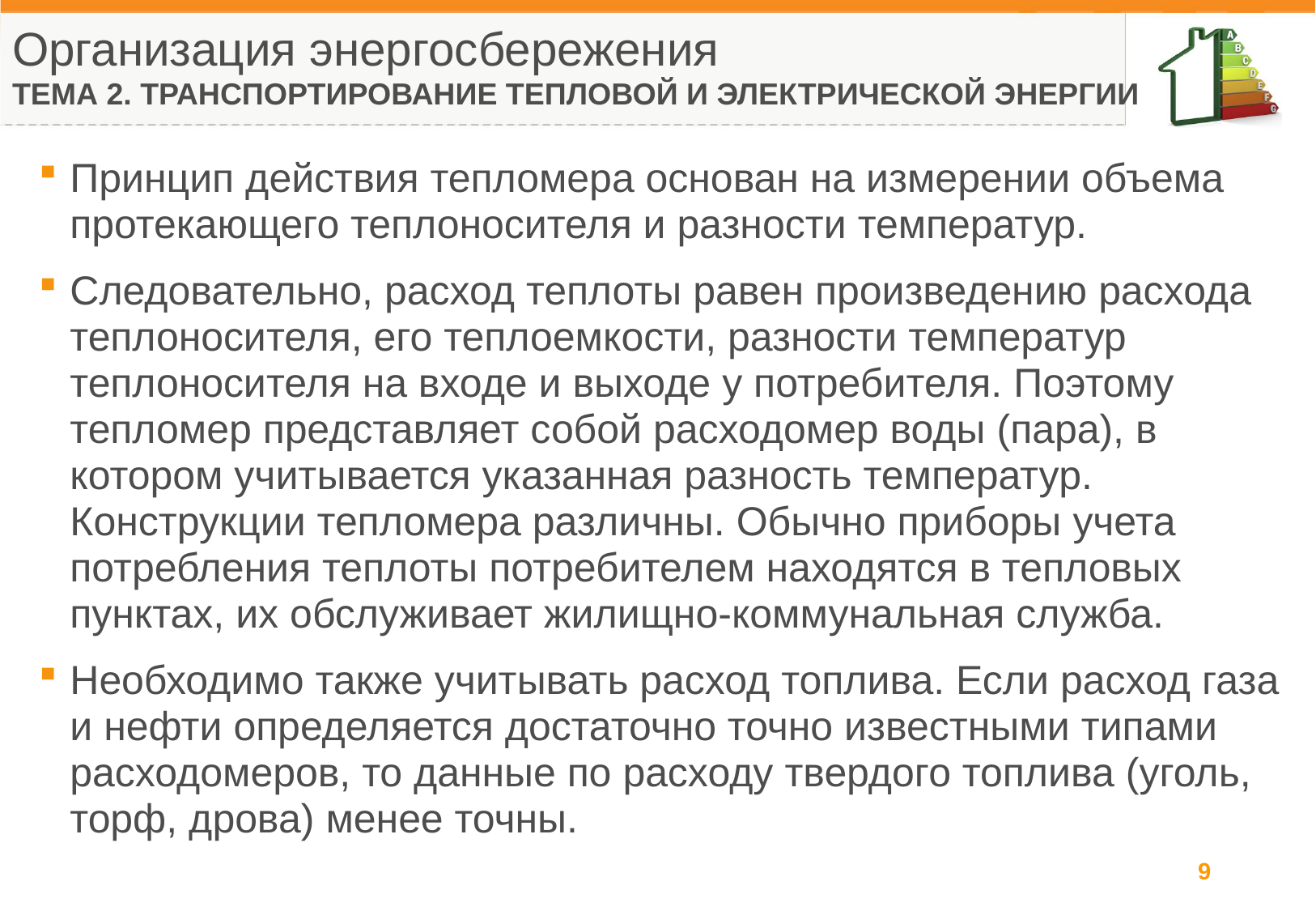

Организация энергосбережения
ТЕМА 2. ТРАНСПОРТИРОВАНИЕ ТЕПЛОВОЙ И ЭЛЕКТРИЧЕСКОЙ ЭНЕРГИИ
Принцип действия тепломера основан на измерении объема протекающего теплоносителя и разности температур.
Следовательно, расход теплоты равен произведению расхода теплоносителя, его теплоемкости, разности температур теплоносителя на входе и выходе у потребителя. Поэтому тепломер представляет собой расходомер воды (пара), в котором учитывается указанная разность температур. Конструкции тепломера различны. Обычно приборы учета потребления теплоты потребителем находятся в тепловых пунктах, их обслуживает жилищно-коммунальная служба.
Необходимо также учитывать расход топлива. Если расход газа и нефти определяется достаточно точно известными типами расходомеров, то данные по расходу твердого топлива (уголь, торф, дрова) менее точны.